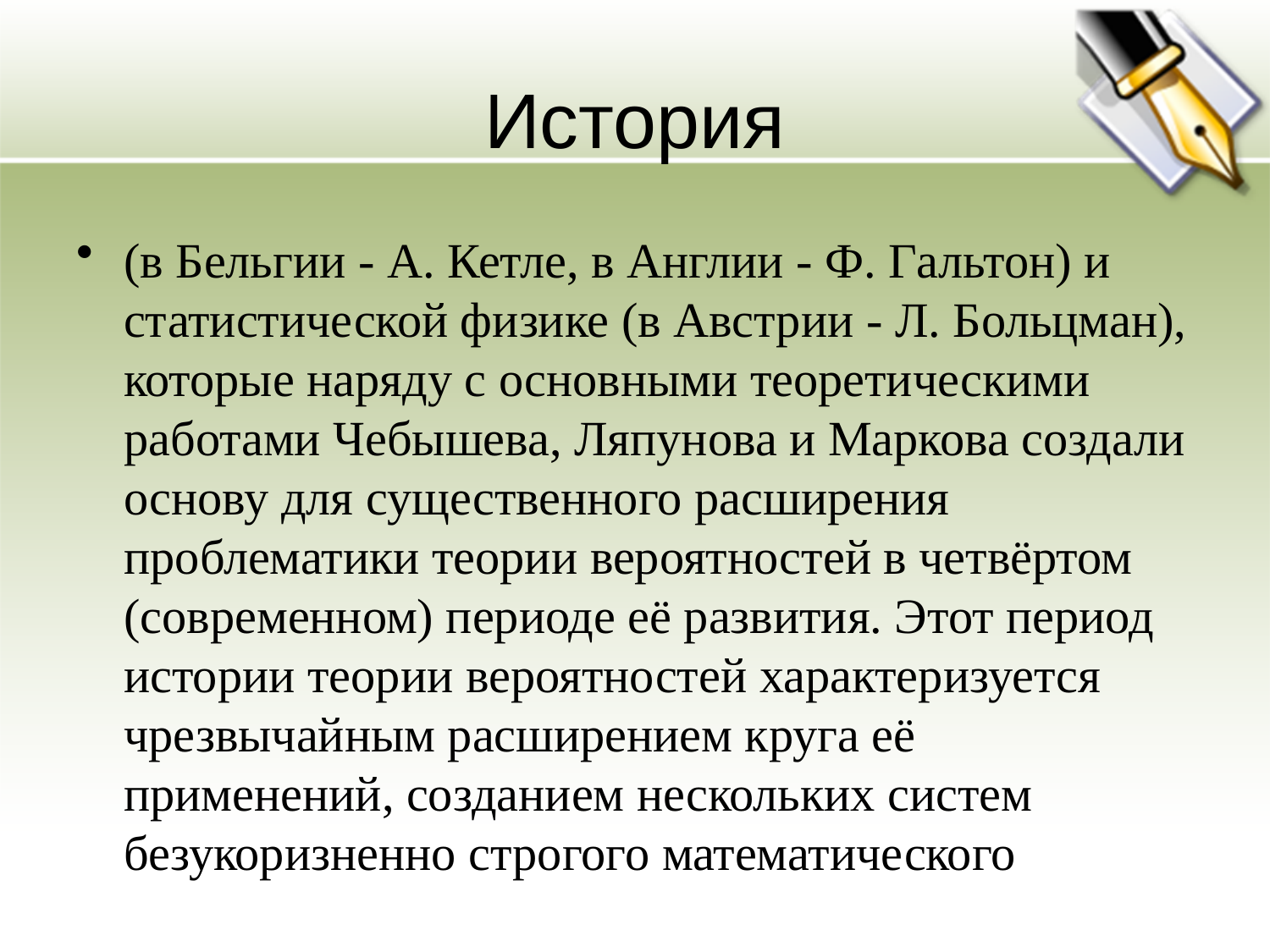

# История
(в Бельгии - А. Кетле, в Англии - Ф. Гальтон) и статистической физике (в Австрии - Л. Больцман), которые наряду с основными теоретическими работами Чебышева, Ляпунова и Маркова создали основу для существенного расширения проблематики теории вероятностей в четвёртом (современном) периоде её развития. Этот период истории теории вероятностей характеризуется чрезвычайным расширением круга её применений, созданием нескольких систем безукоризненно строгого математического